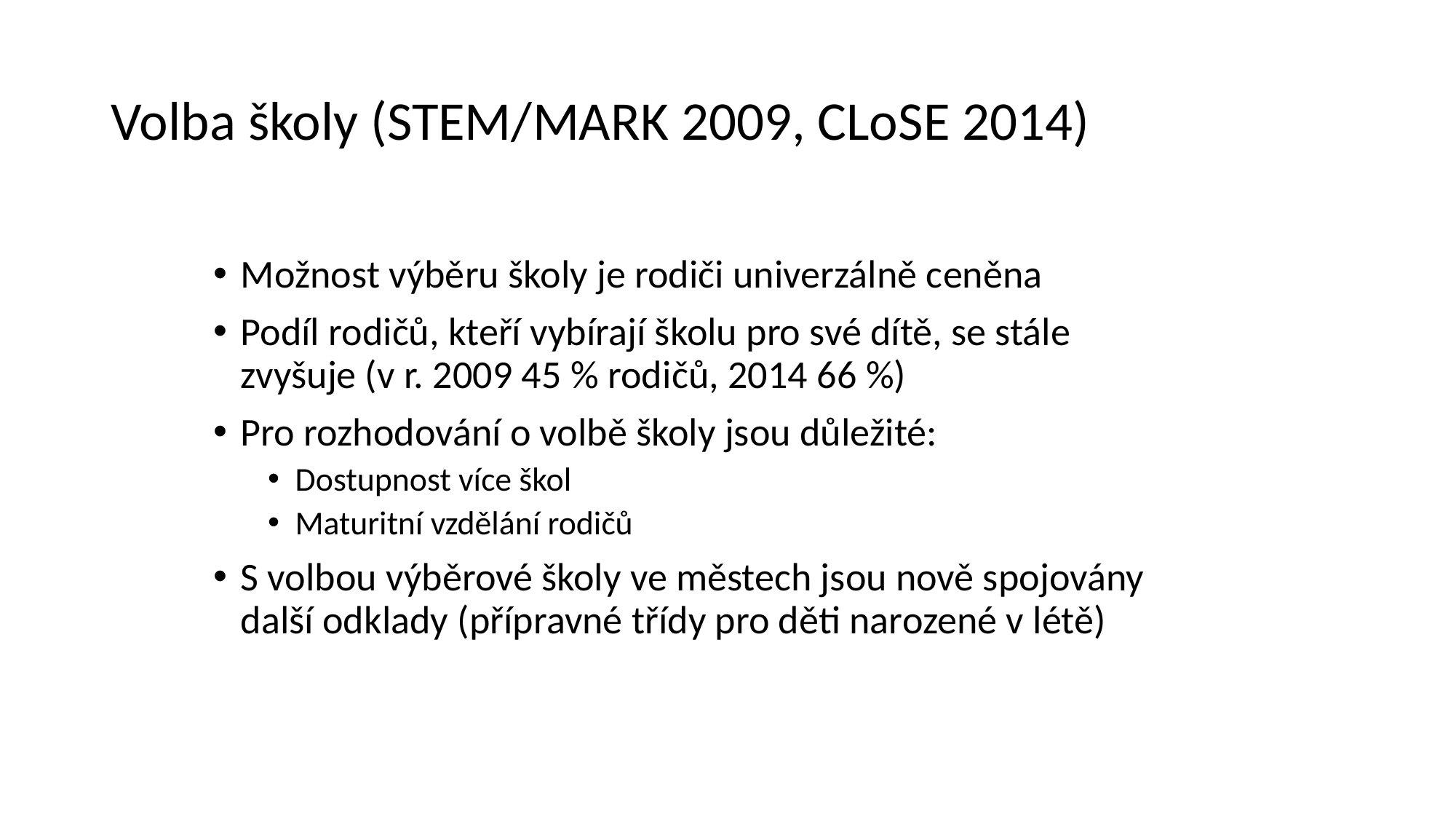

# Volba školy (STEM/MARK 2009, CLoSE 2014)

Možnost výběru školy je rodiči univerzálně ceněna
Podíl rodičů, kteří vybírají školu pro své dítě, se stále zvyšuje (v r. 2009 45 % rodičů, 2014 66 %)
Pro rozhodování o volbě školy jsou důležité:
Dostupnost více škol
Maturitní vzdělání rodičů
S volbou výběrové školy ve městech jsou nově spojovány další odklady (přípravné třídy pro děti narozené v létě)